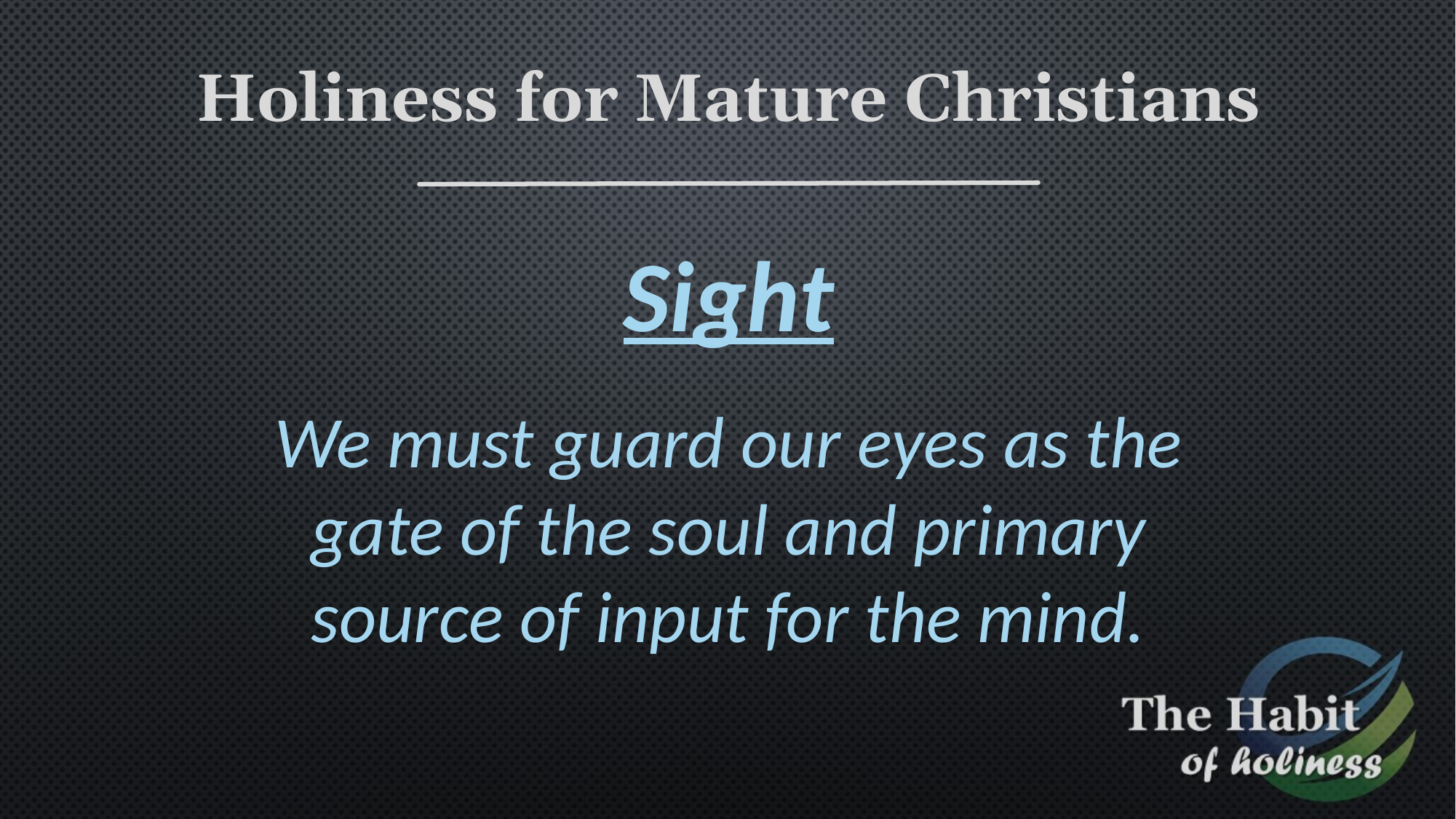

Holiness for Mature Christians
Sight

We must guard our eyes as the gate of the soul and primary source of input for the mind.